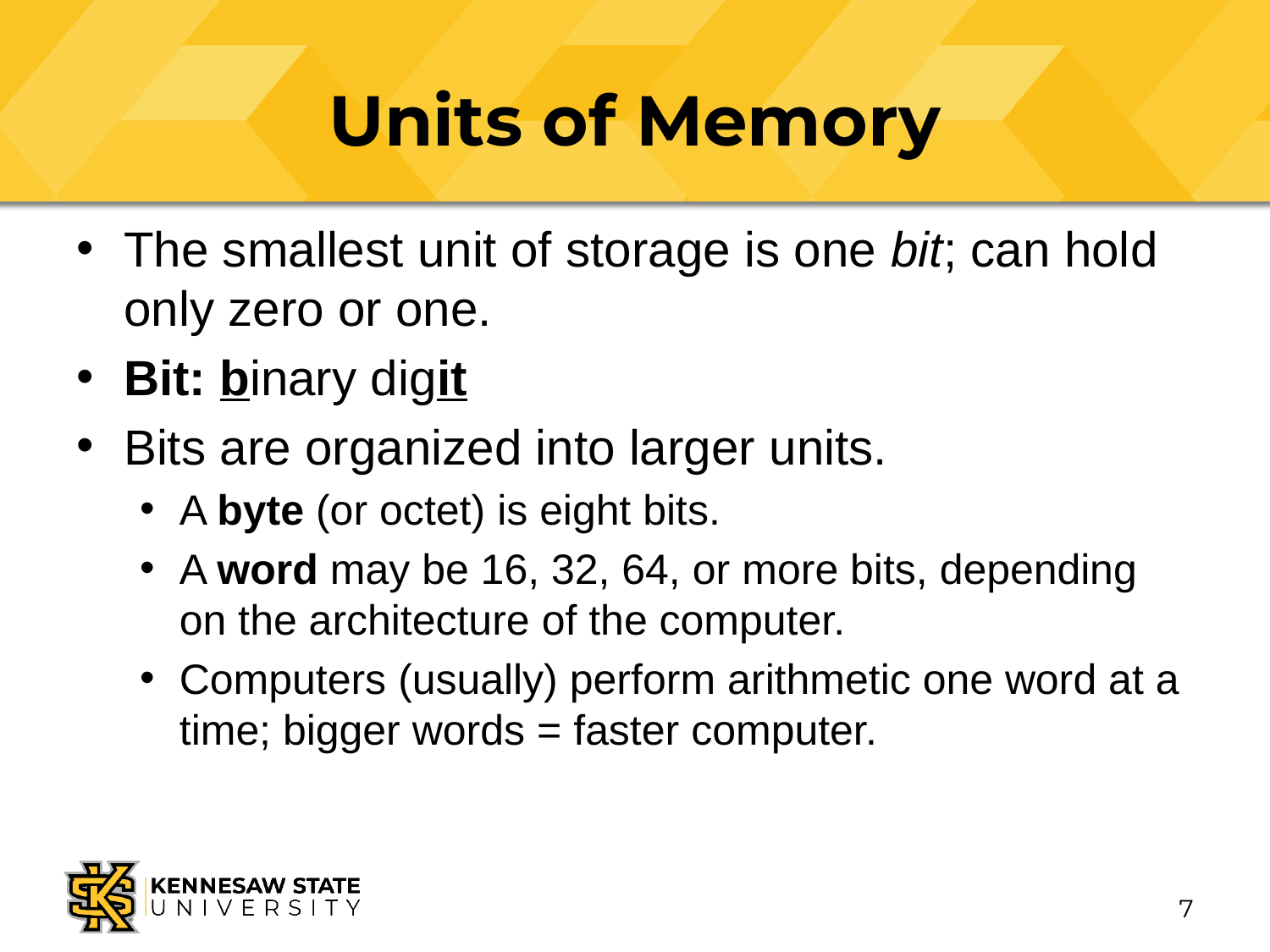

# Units of Memory
The smallest unit of storage is one bit; can hold only zero or one.
Bit: binary digit
Bits are organized into larger units.
A byte (or octet) is eight bits.
A word may be 16, 32, 64, or more bits, depending on the architecture of the computer.
Computers (usually) perform arithmetic one word at a time; bigger words = faster computer.
7